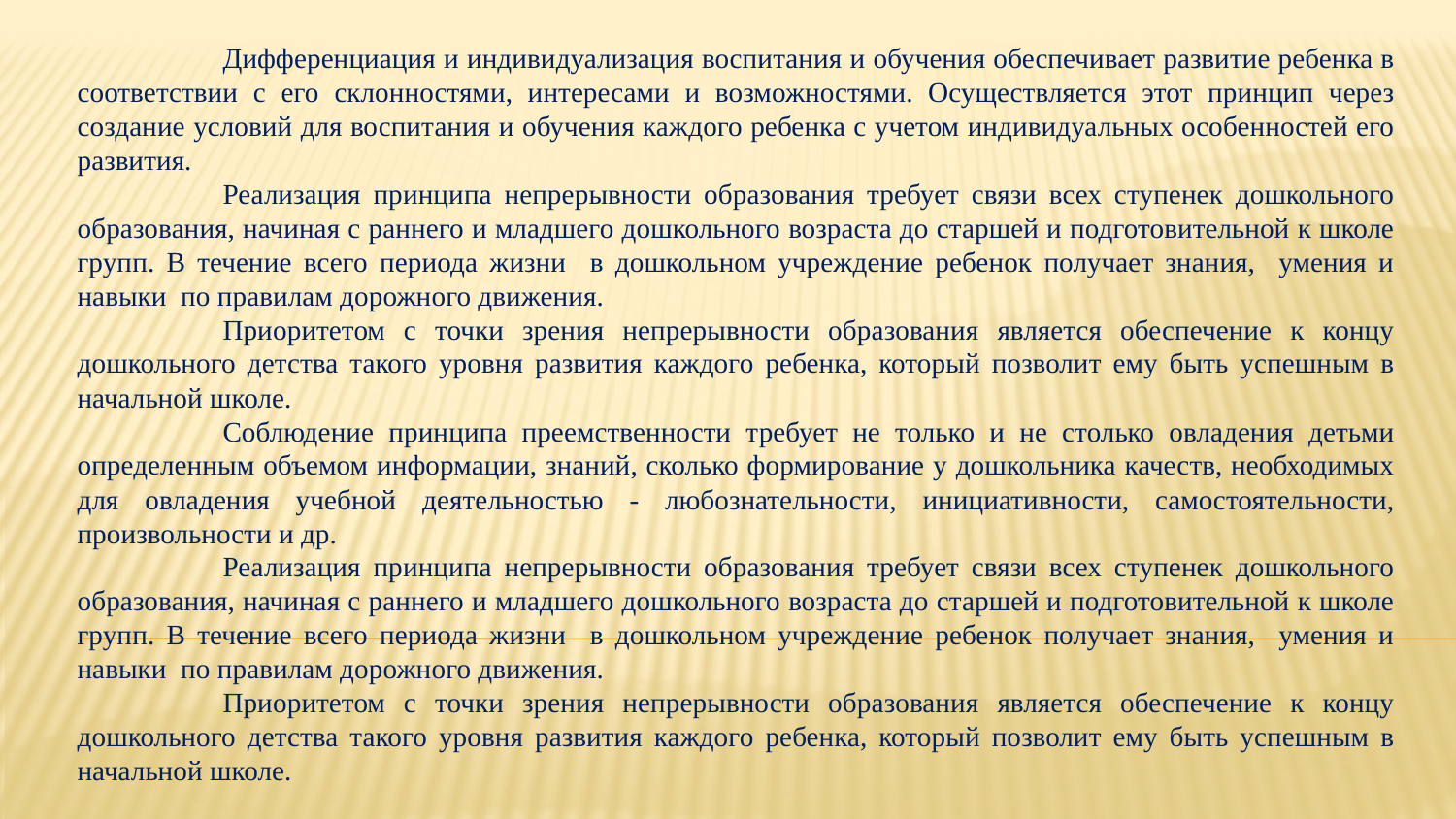

Дифференциация и индивидуализация воспитания и обучения обеспечивает развитие ребенка в соответствии с его склонностями, интересами и возможностями. Осуществляется этот принцип через создание условий для воспитания и обучения каждого ребенка с учетом индивидуальных особенностей его развития.
	Реализация принципа непрерывности образования требует связи всех ступенек дошкольного образования, начиная с раннего и младшего дошкольного возраста до старшей и подготовительной к школе групп. В течение всего периода жизни  в дошкольном учреждение ребенок получает знания,  умения и навыки  по правилам дорожного движения.
 	Приоритетом с точки зрения непрерывности образования является обеспечение к концу дошкольного детства такого уровня развития каждого ребенка, который позволит ему быть успешным в начальной школе.
 	Соблюдение принципа преемственности требует не только и не столько овладения детьми определенным объемом информации, знаний, сколько формирование у дошкольника качеств, необходимых для овладения учебной деятельностью - любознательности, инициативности, самостоятельности, произвольности и др.
	Реализация принципа непрерывности образования требует связи всех ступенек дошкольного образования, начиная с раннего и младшего дошкольного возраста до старшей и подготовительной к школе групп. В течение всего периода жизни  в дошкольном учреждение ребенок получает знания,  умения и навыки  по правилам дорожного движения.
	Приоритетом с точки зрения непрерывности образования является обеспечение к концу дошкольного детства такого уровня развития каждого ребенка, который позволит ему быть успешным в начальной школе.